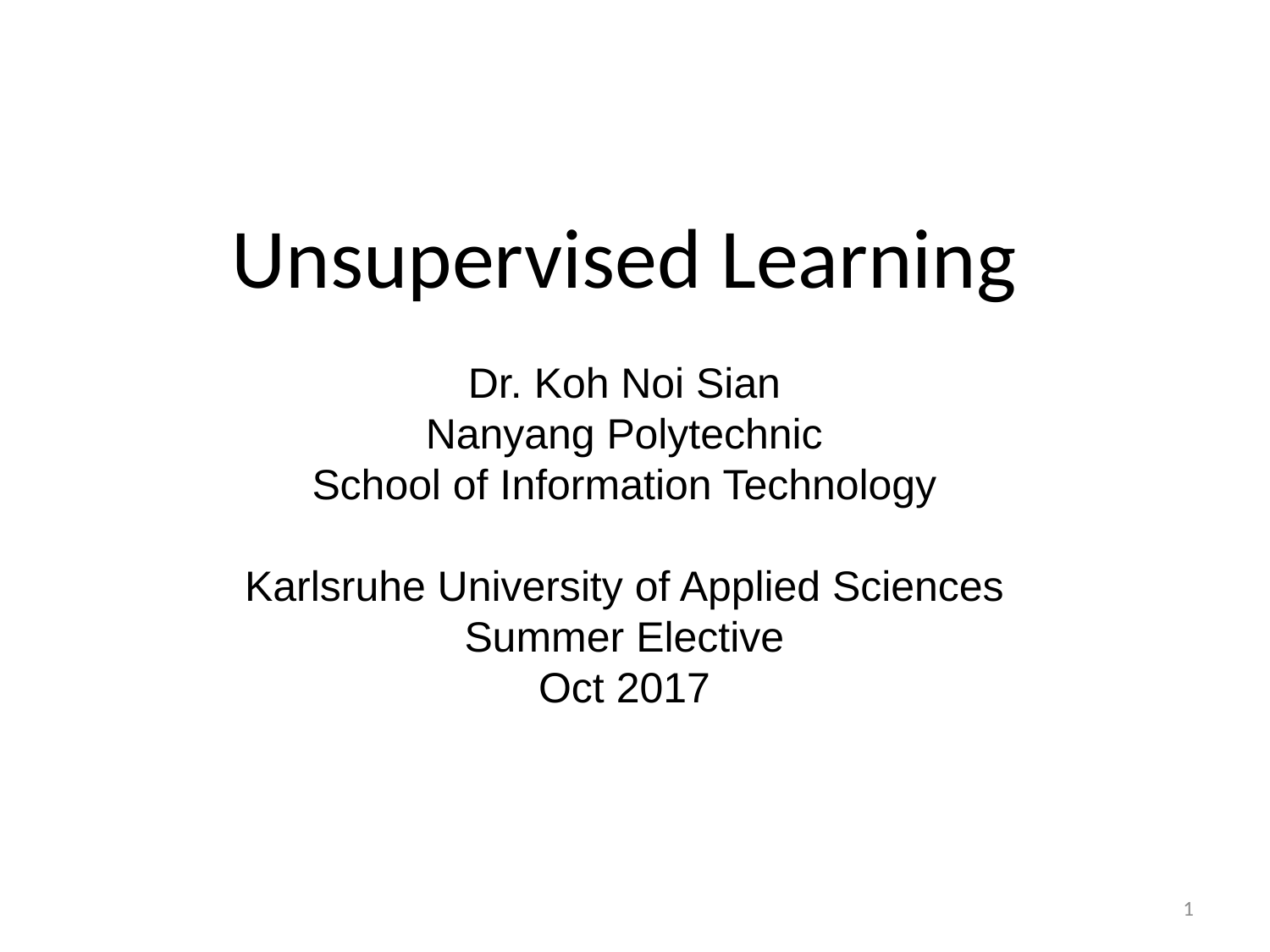

# Unsupervised Learning Dr. Koh Noi Sian Nanyang Polytechnic School of Information Technology Karlsruhe University of Applied Sciences Summer Elective Oct 2017
1